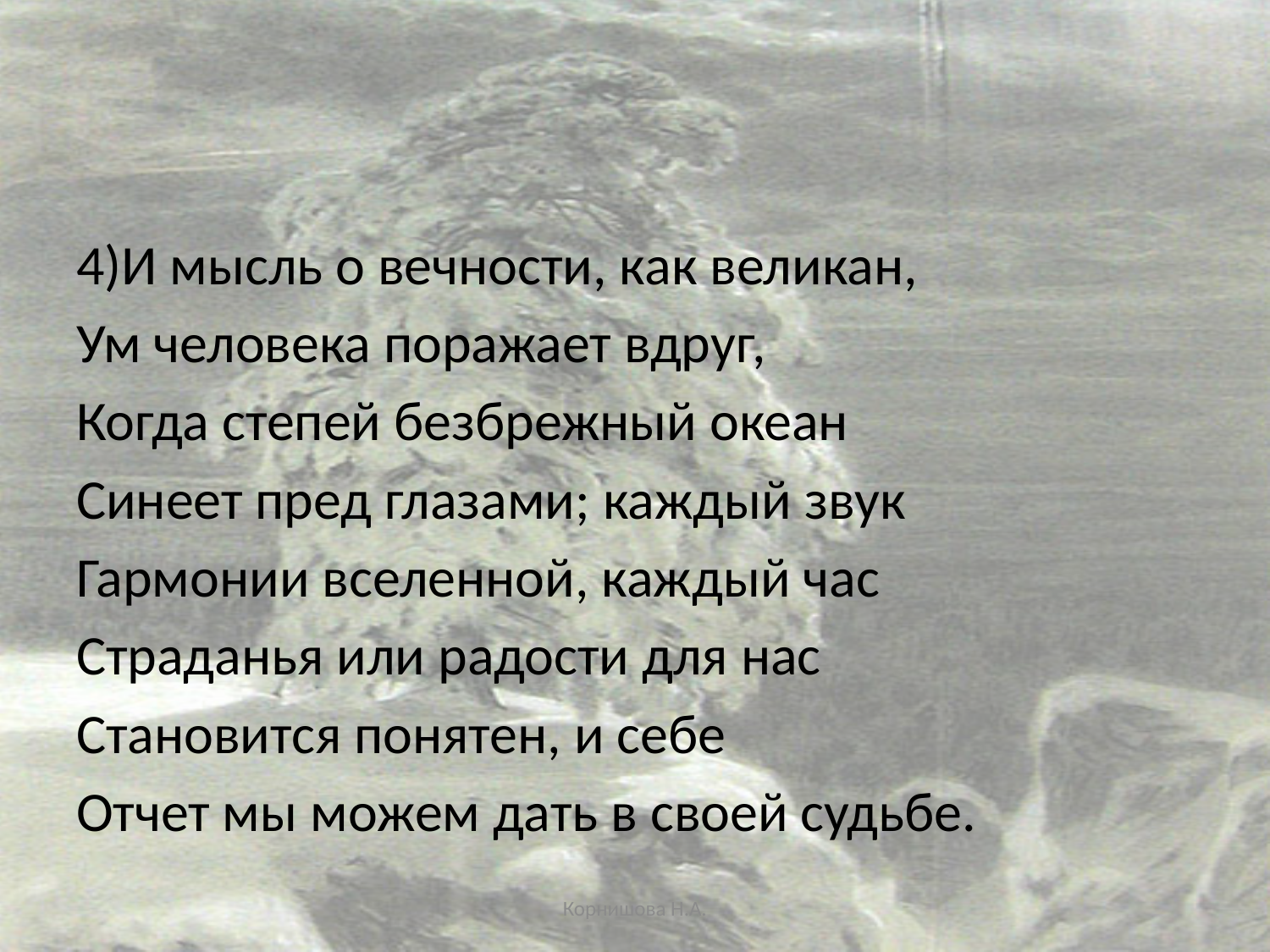

#
4)И мысль о вечности, как великан,
Ум человека поражает вдруг,
Когда степей безбрежный океан
Синеет пред глазами; каждый звук
Гармонии вселенной, каждый час
Страданья или радости для нас
Становится понятен, и себе
Отчет мы можем дать в своей судьбе.

Корнишова Н.А.